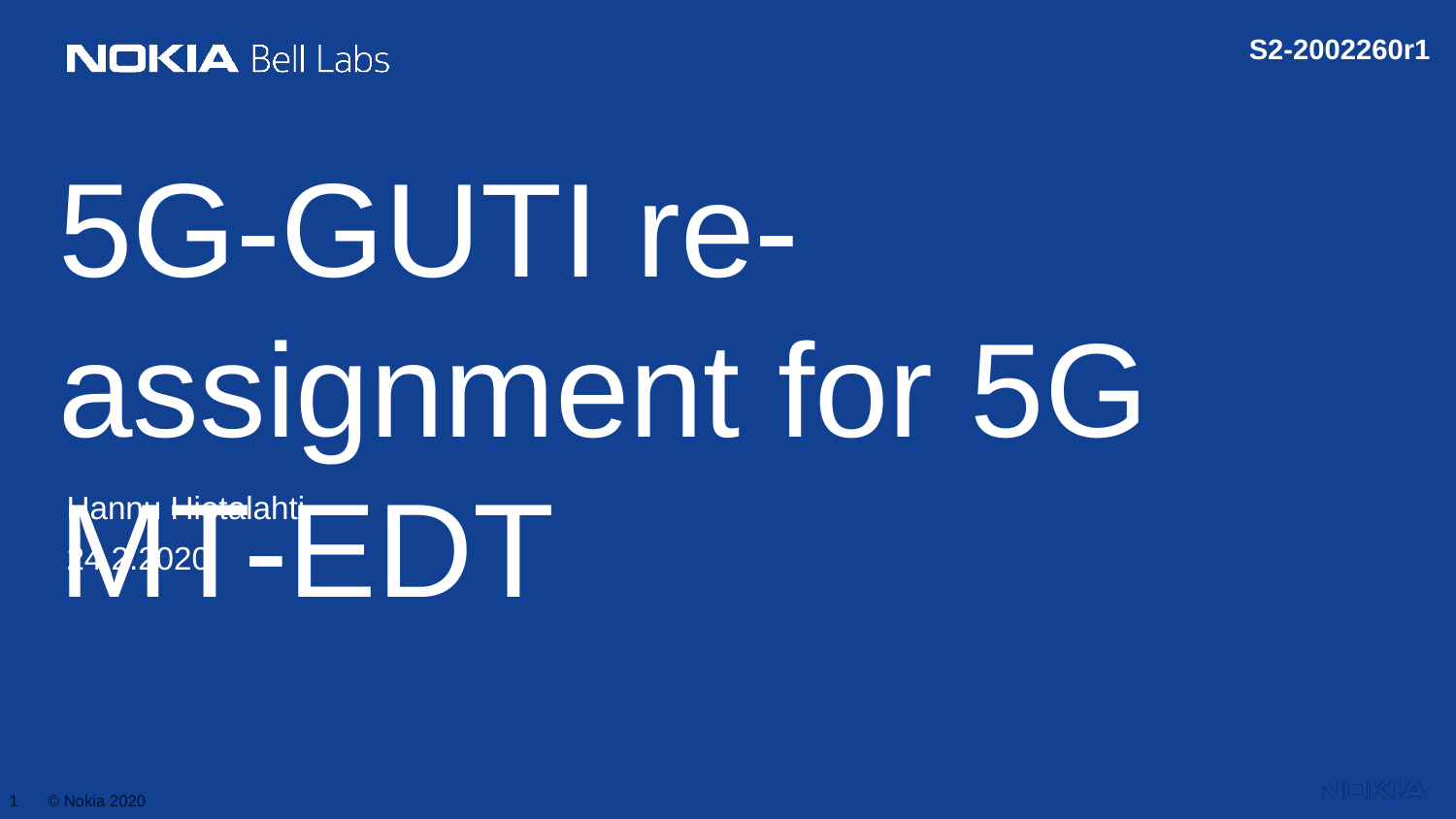

S2-2002260r1
5G-GUTI re-assignment for 5G MT-EDT
Hannu Hietalahti
24.2.2020